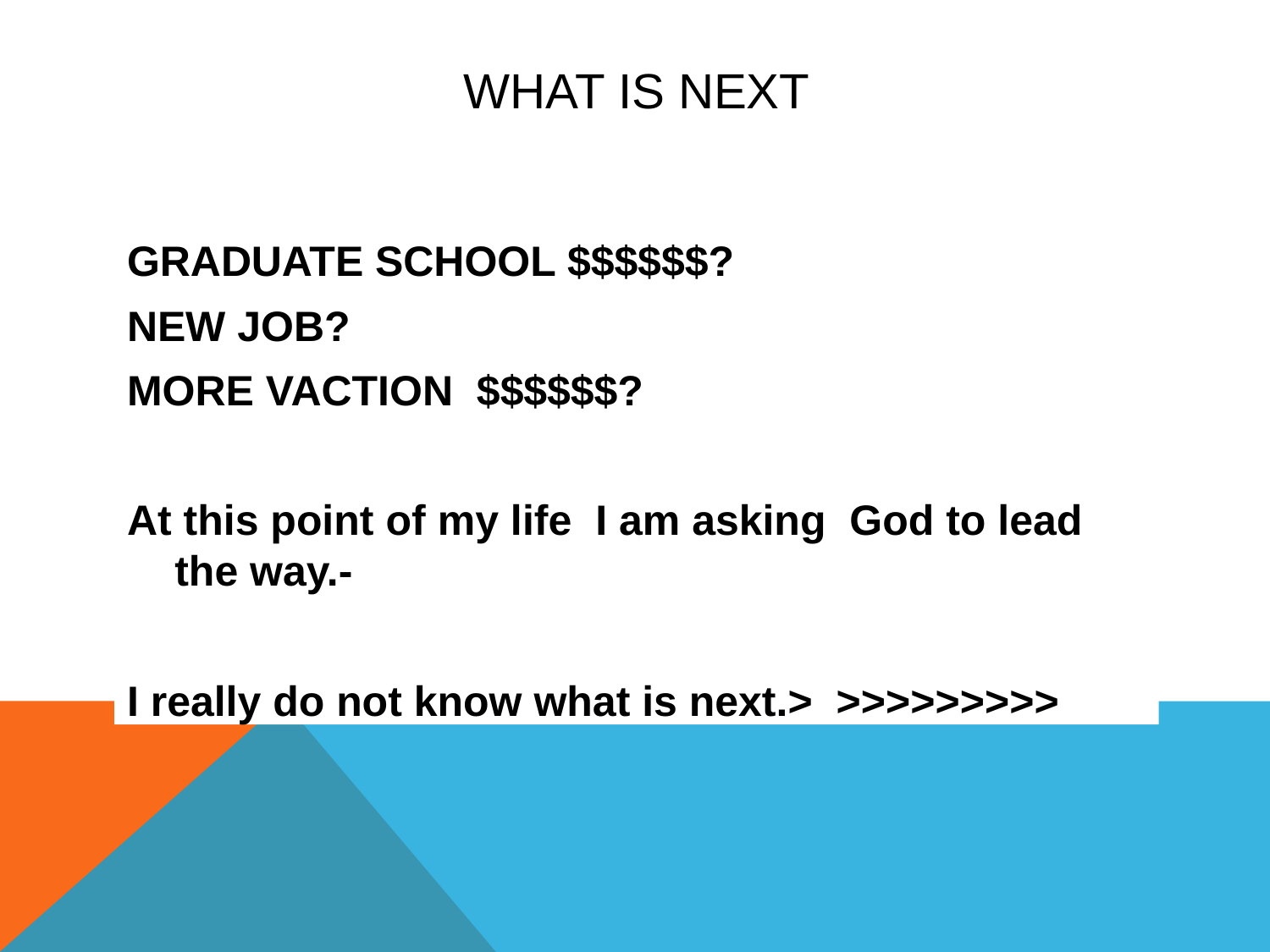

# WHAT IS NEXT
GRADUATE SCHOOL $$$$$$?
NEW JOB?
MORE VACTION  $$$$$$?

At this point of my life  I am asking  God to lead the way.-

I really do not know what is next.>  >>>>>>>>>